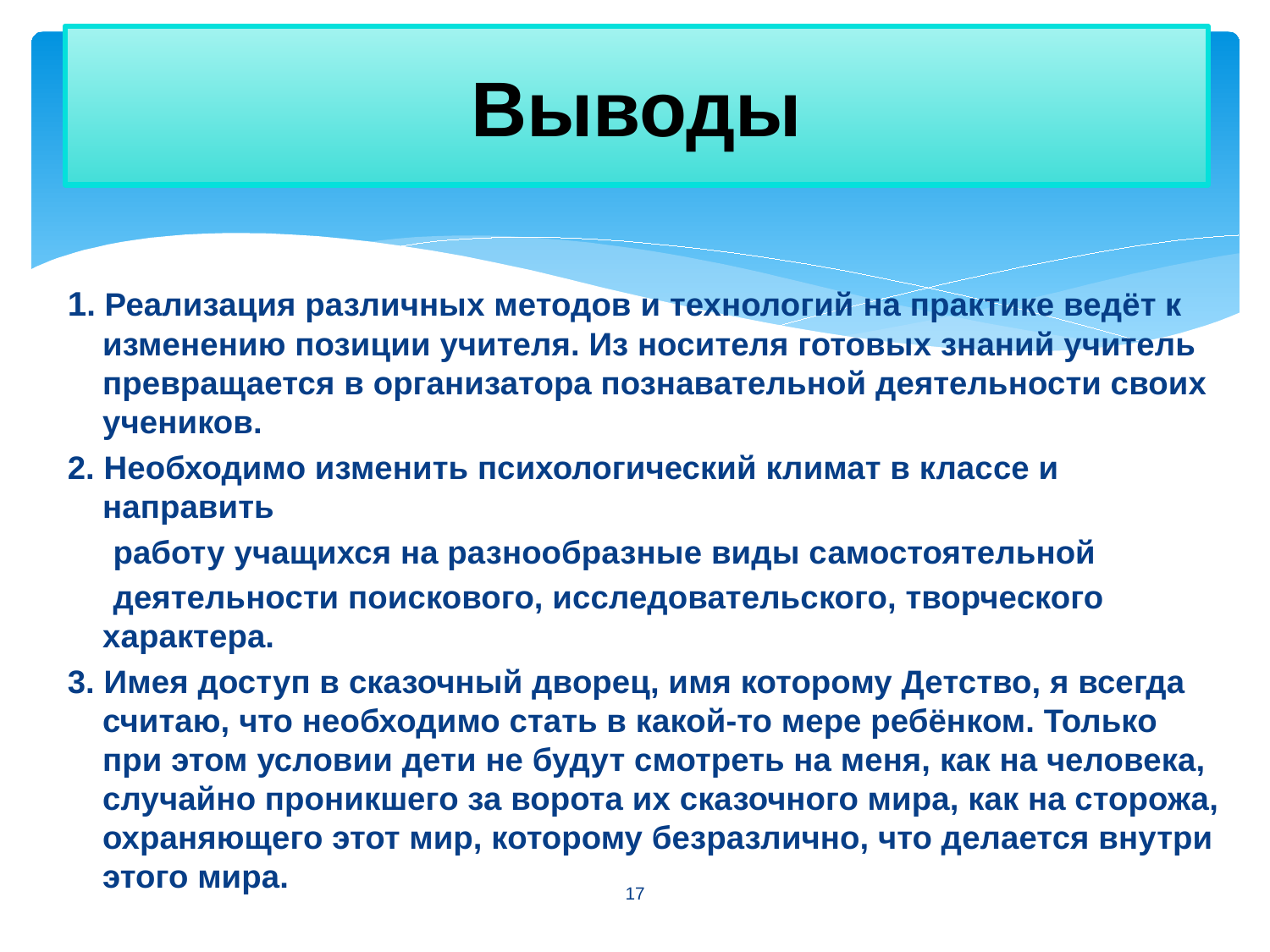

# Выводы
1. Реализация различных методов и технологий на практике ведёт к изменению позиции учителя. Из носителя готовых знаний учитель превращается в организатора познавательной деятельности своих учеников.
2. Необходимо изменить психологический климат в классе и направить
     работу учащихся на разнообразные виды самостоятельной
     деятельности поискового, исследовательского, творческого характера.
3. Имея доступ в сказочный дворец, имя которому Детство, я всегда считаю, что необходимо стать в какой-то мере ребёнком. Только при этом условии дети не будут смотреть на меня, как на человека, случайно проникшего за ворота их сказочного мира, как на сторожа, охраняющего этот мир, которому безразлично, что делается внутри этого мира.
17